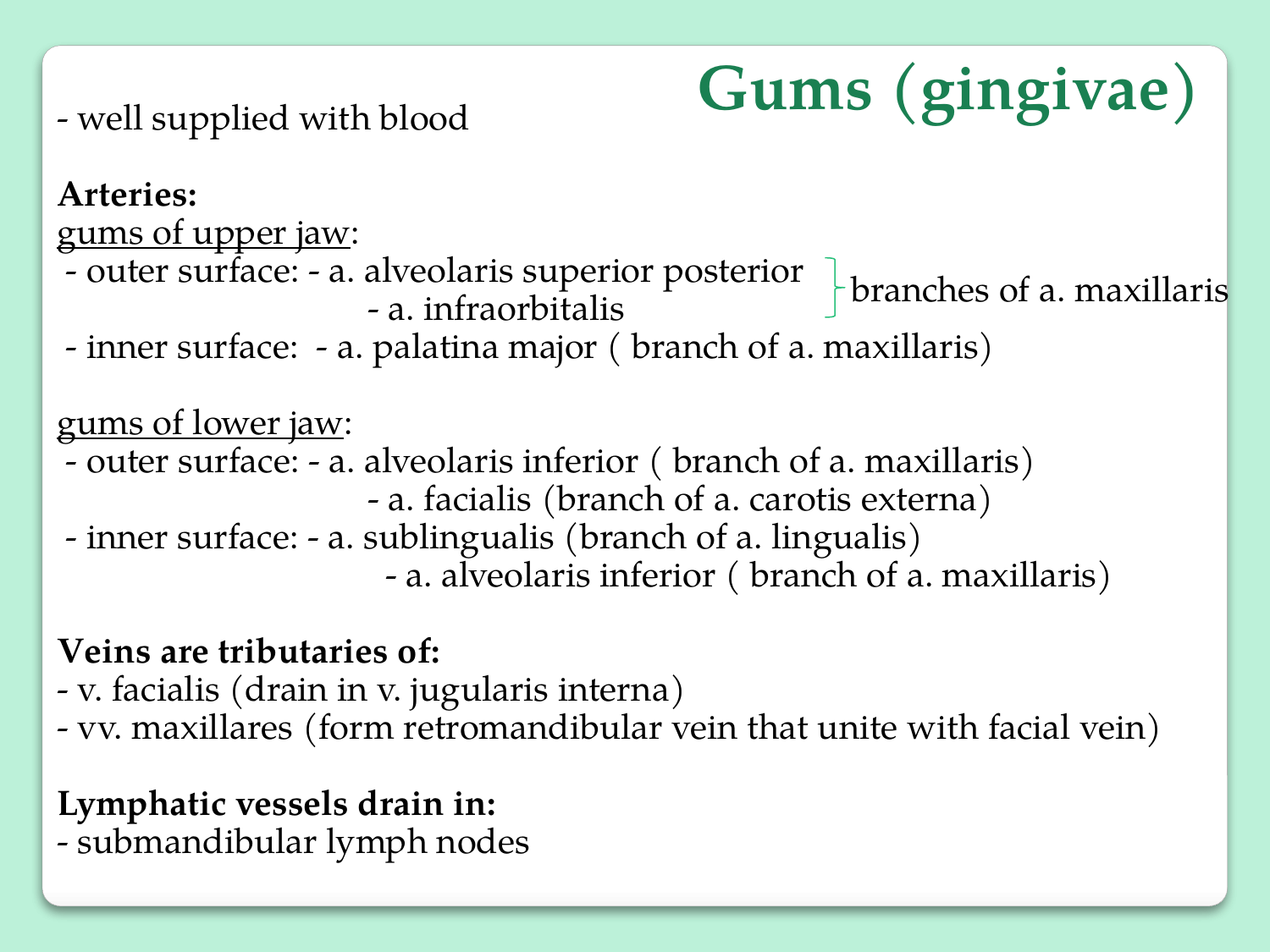

Gums (gingivae)

     - well supplied with blood
     Arteries:
     gums of upper jaw:
      - outer surface: - a. alveolaris superior posterior
                                        - a. infraorbitalis
      - inner surface:  - a. palatina major ( branch of a. maxillaris)
     gums of lower jaw:
      - outer surface: - a. alveolaris inferior ( branch of a. maxillaris)
                                        - a. facialis (branch of a. carotis externa)
      - inner surface: - a. sublingualis (branch of a. lingualis)
                                          - a. alveolaris inferior ( branch of a. maxillaris)
     Veins are tributaries of:
     - v. facialis (drain in v. jugularis interna)
     - vv. maxillares (form retromandibular vein that unite with facial vein)
     Lymphatic vessels drain in:
     - submandibular lymph nodes

branches of a. maxillaris